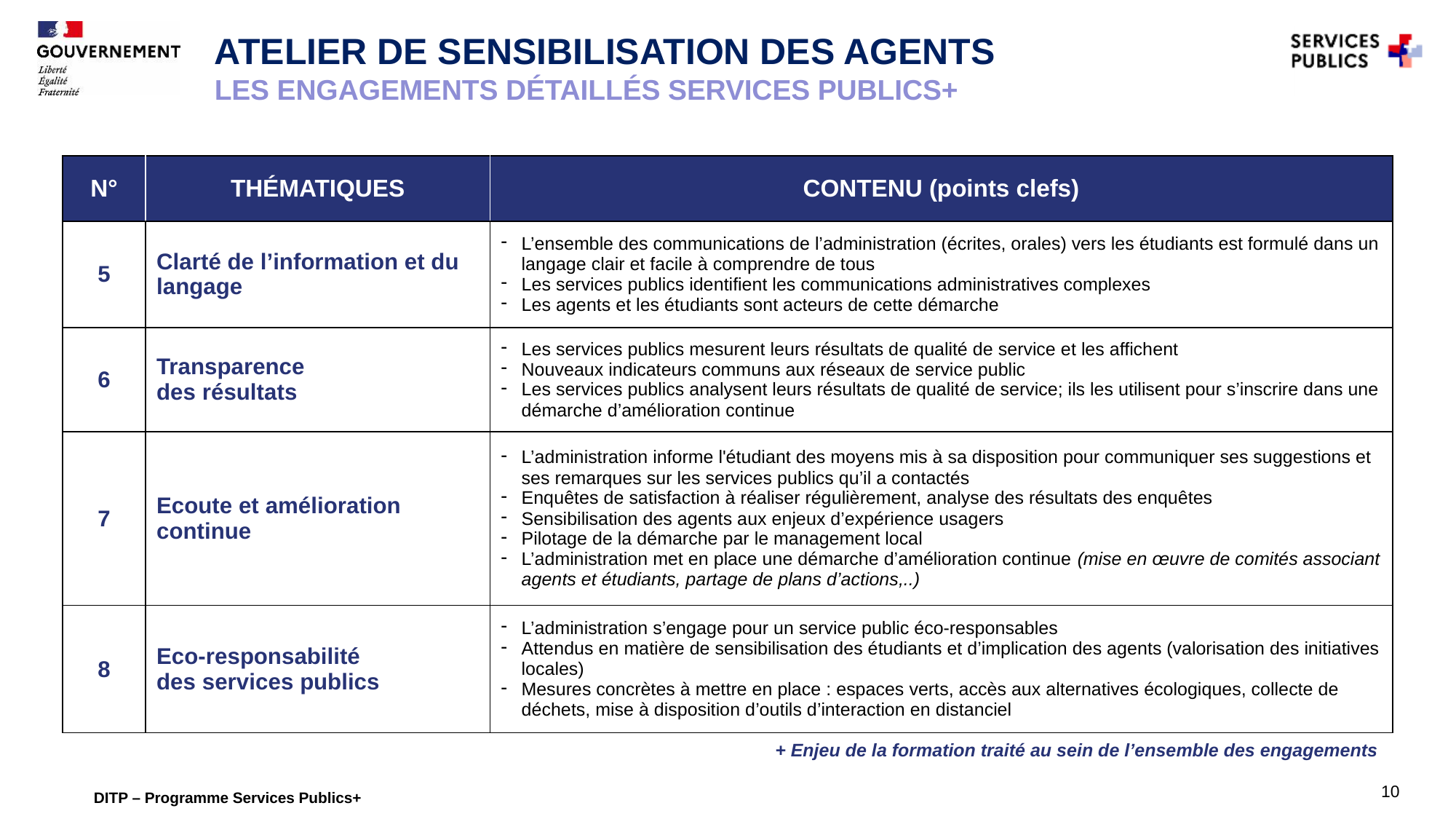

Atelier de sensibilisation des agents
LES engagements détaillés services publics+
| N° | THÉMATIQUES | CONTENU (points clefs) |
| --- | --- | --- |
| 5 | Clarté de l’information et du langage | L’ensemble des communications de l’administration (écrites, orales) vers les étudiants est formulé dans un langage clair et facile à comprendre de tous Les services publics identifient les communications administratives complexes Les agents et les étudiants sont acteurs de cette démarche |
| 6 | Transparence des résultats | Les services publics mesurent leurs résultats de qualité de service et les affichent Nouveaux indicateurs communs aux réseaux de service public Les services publics analysent leurs résultats de qualité de service; ils les utilisent pour s’inscrire dans une démarche d’amélioration continue |
| 7 | Ecoute et amélioration continue | L’administration informe l'étudiant des moyens mis à sa disposition pour communiquer ses suggestions et ses remarques sur les services publics qu’il a contactés Enquêtes de satisfaction à réaliser régulièrement, analyse des résultats des enquêtes Sensibilisation des agents aux enjeux d’expérience usagers Pilotage de la démarche par le management local L’administration met en place une démarche d’amélioration continue (mise en œuvre de comités associant agents et étudiants, partage de plans d’actions,..) |
| 8 | Eco-responsabilité des services publics | L’administration s’engage pour un service public éco-responsables Attendus en matière de sensibilisation des étudiants et d’implication des agents (valorisation des initiatives locales) Mesures concrètes à mettre en place : espaces verts, accès aux alternatives écologiques, collecte de déchets, mise à disposition d’outils d’interaction en distanciel |
+ Enjeu de la formation traité au sein de l’ensemble des engagements
10
DITP – Programme Services Publics+